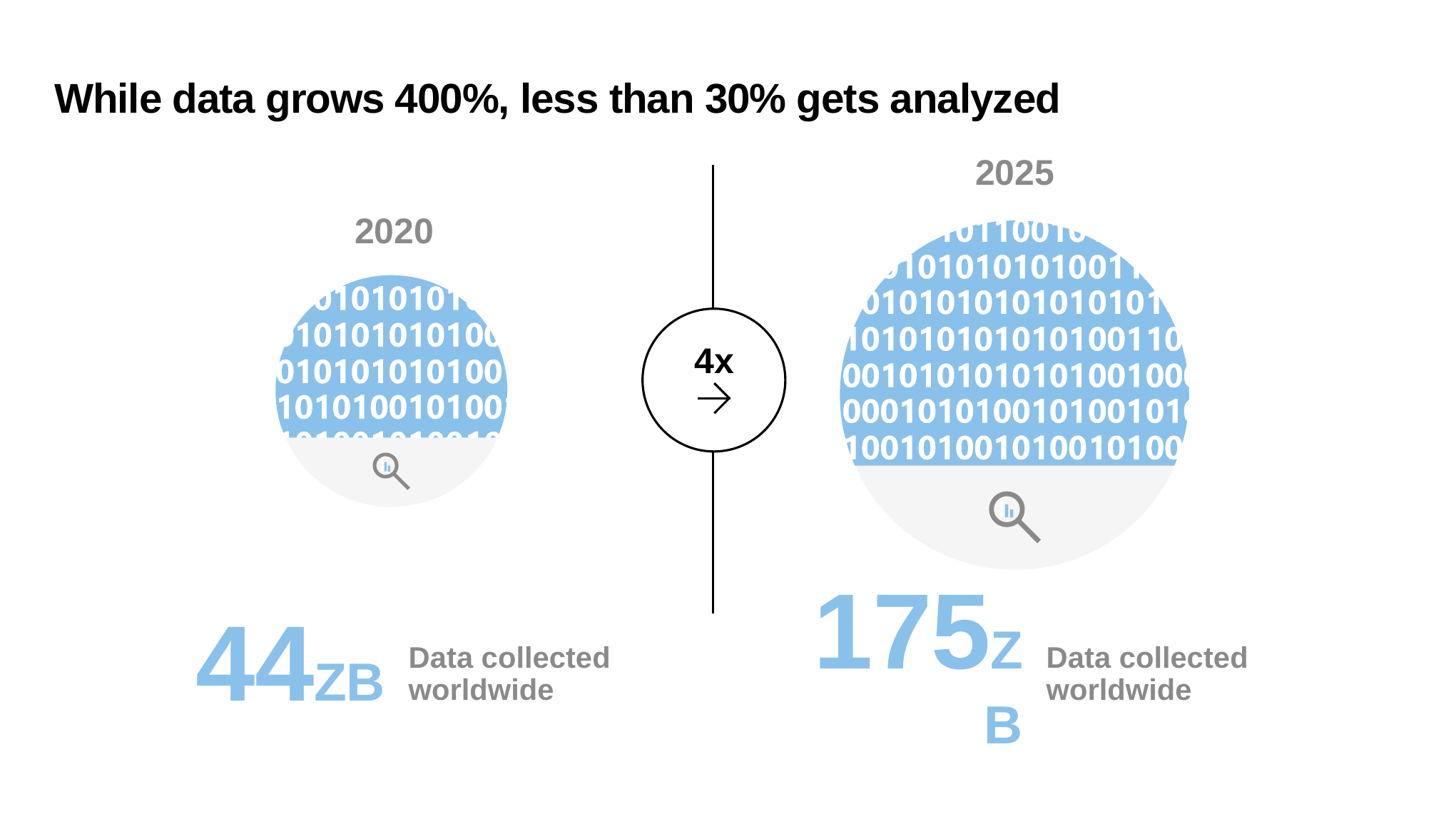

# While data grows 400%, less than 30% gets analyzed

2025

4x

2020

44ZB
Data collected worldwide
175ZB
Data collected
worldwide